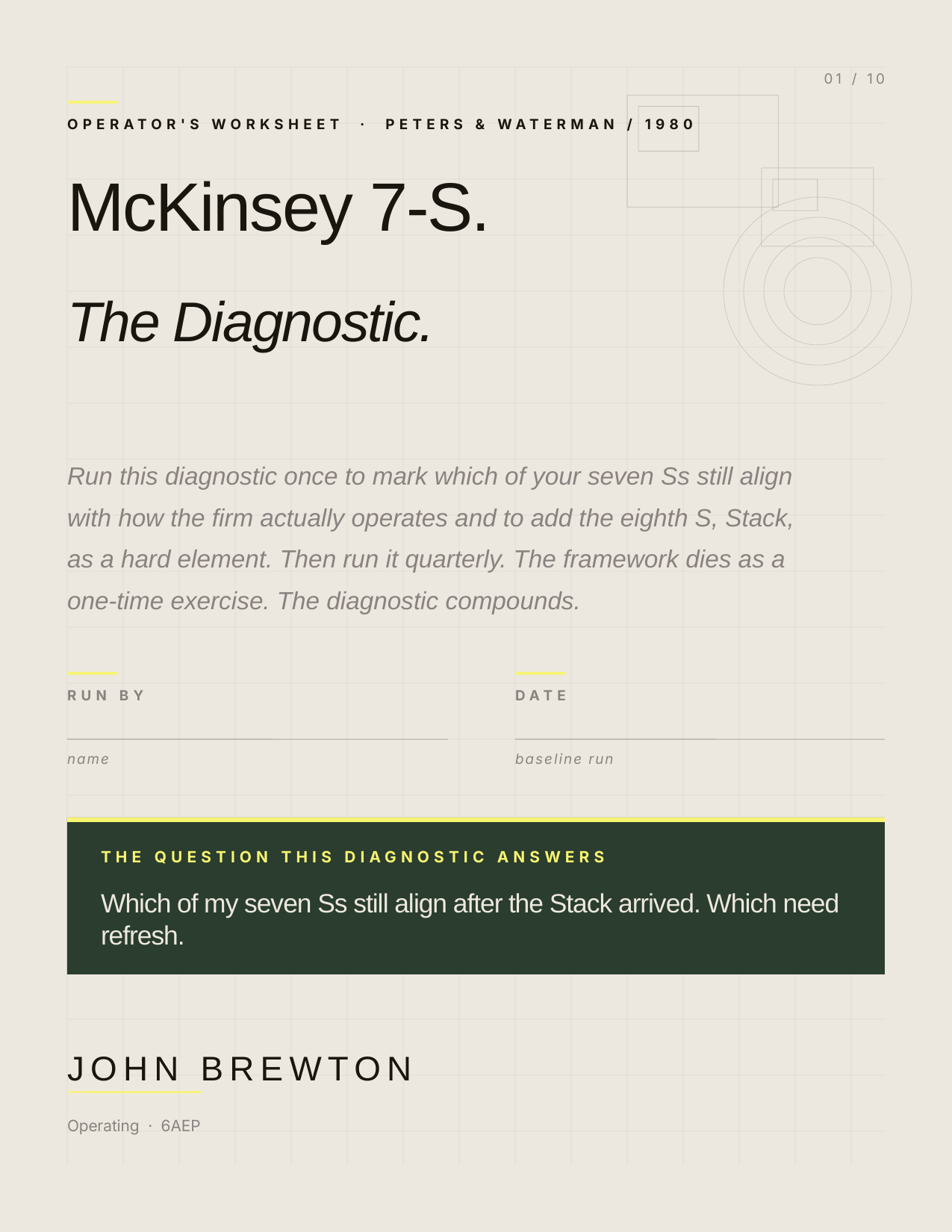

01 / 10

OPERATOR'S WORKSHEET  ·  PETERS & WATERMAN / 1980

McKinsey 7-S.

The Diagnostic.

Run this diagnostic once to mark which of your seven Ss still align with how the firm actually operates and to add the eighth S, Stack, as a hard element. Then run it quarterly. The framework dies as a one-time exercise. The diagnostic compounds.

RUN BY
DATE

name
baseline run

THE QUESTION THIS DIAGNOSTIC ANSWERS

Which of my seven Ss still align after the Stack arrived. Which need refresh.

JOHN BREWTON

Operating  ·  6AEP